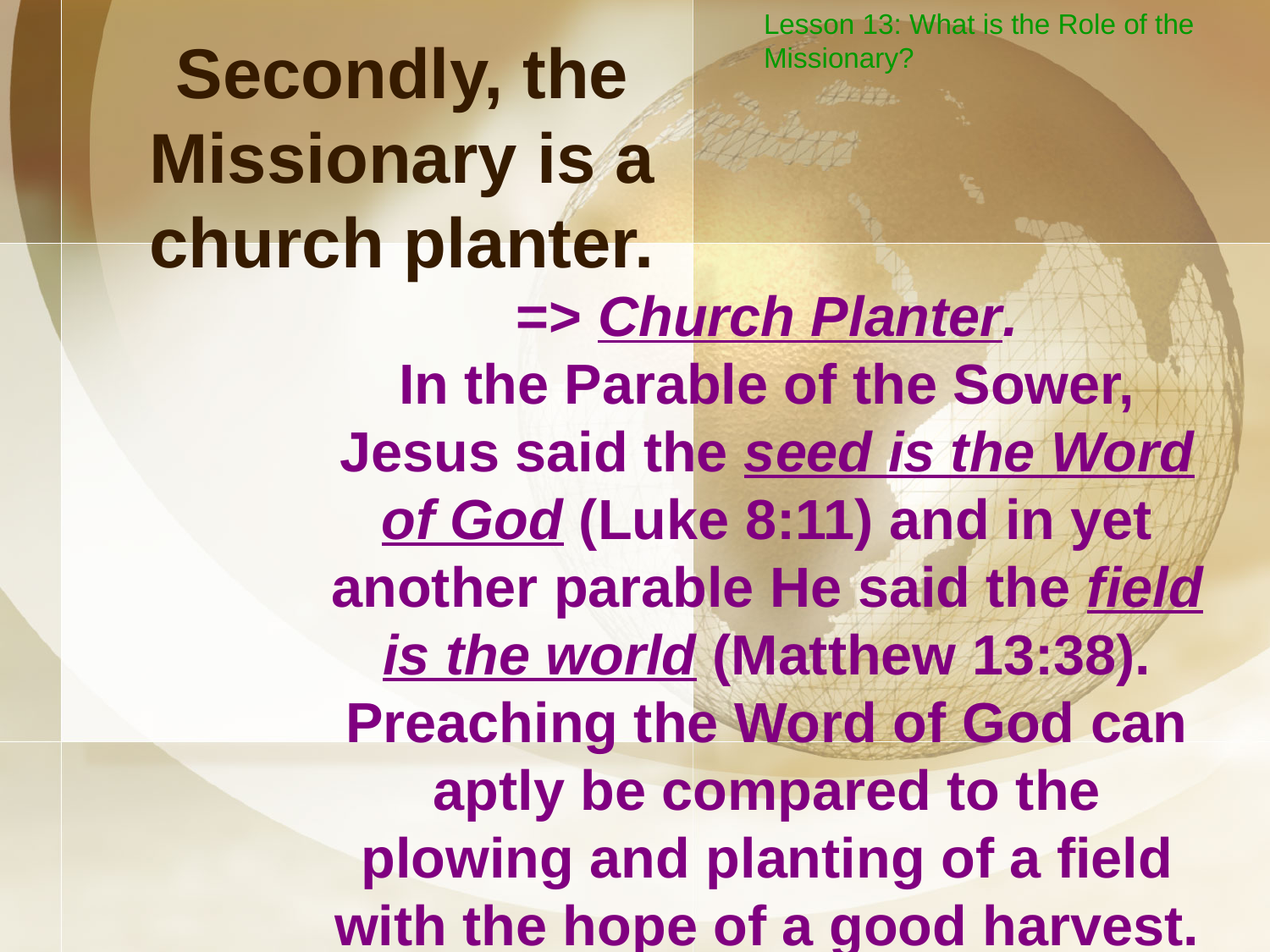

Lesson 13: What is the Role of the Missionary?
Secondly, the Missionary is a church planter.
=> Church Planter.
In the Parable of the Sower, Jesus said the seed is the Word of God (Luke 8:11) and in yet another parable He said the field is the world (Matthew 13:38). Preaching the Word of God can aptly be compared to the plowing and planting of a field with the hope of a good harvest.